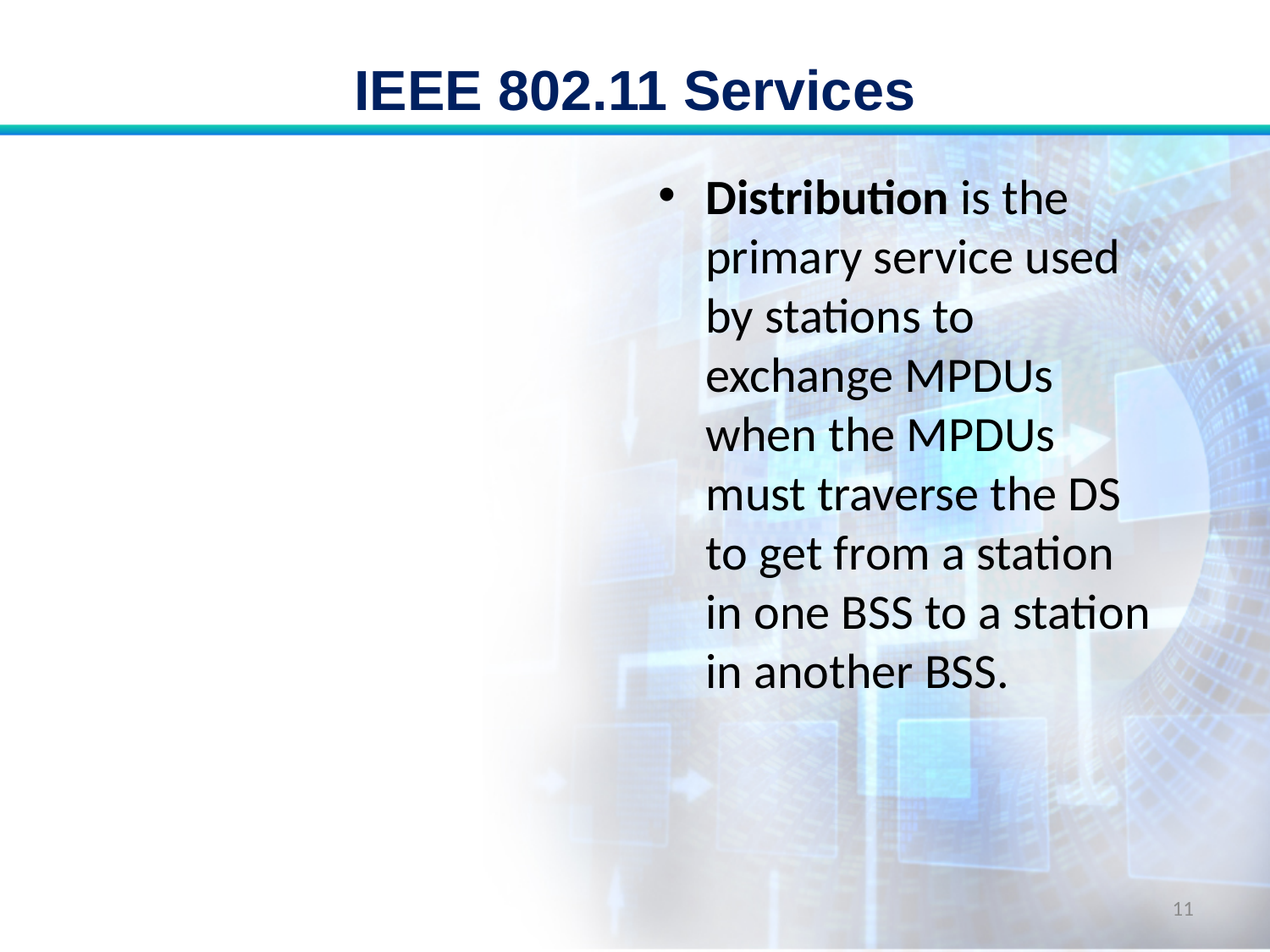

# IEEE 802.11 Services
Distribution is the primary service used by stations to exchange MPDUs when the MPDUs must traverse the DS to get from a station in one BSS to a station in another BSS.
11